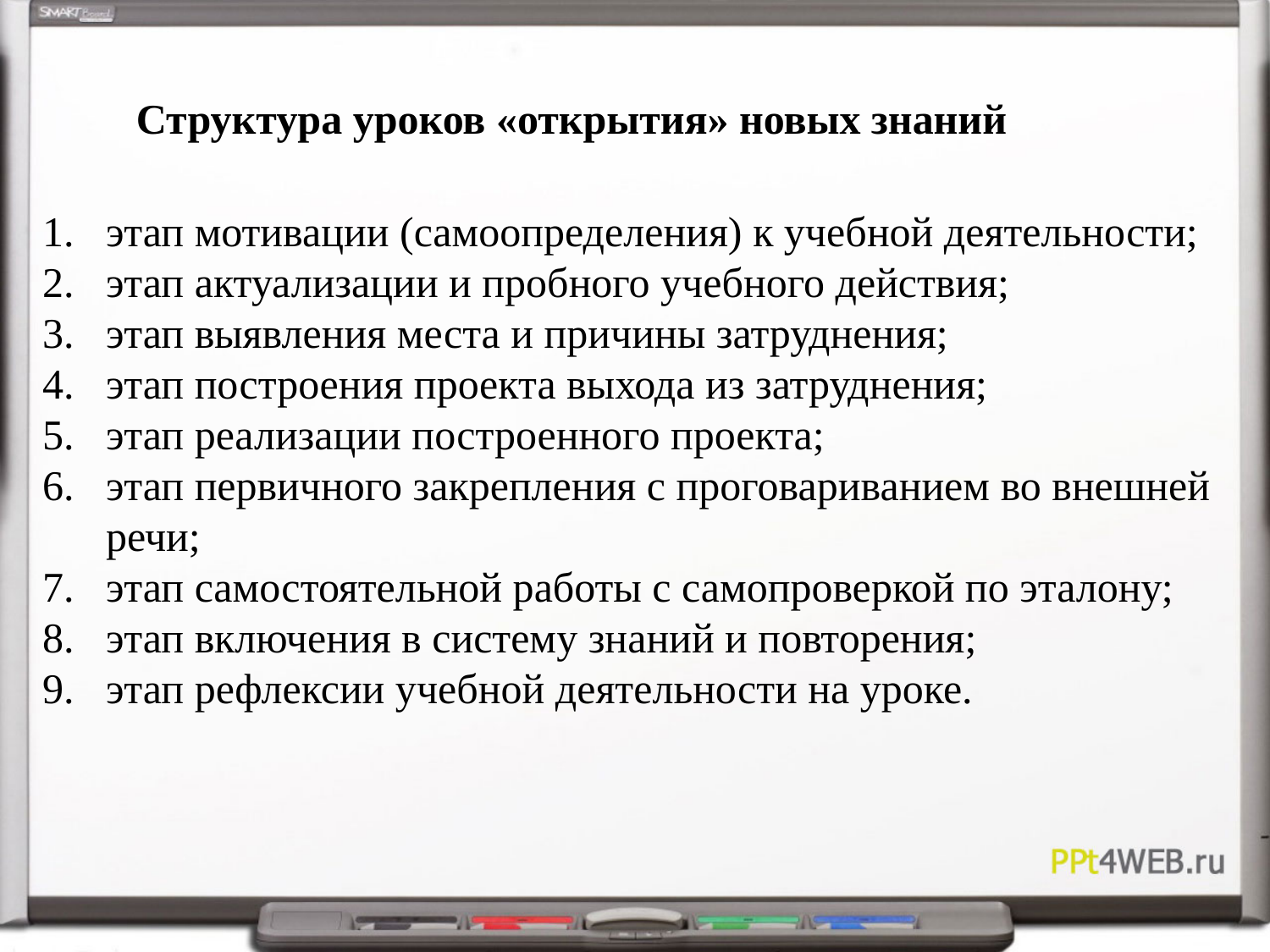

Структура уроков «открытия» новых знаний
этап мотивации (самоопределения) к учебной деятельности;
этап актуализации и пробного учебного действия;
этап выявления места и причины затруднения;
этап построения проекта выхода из затруднения;
этап реализации построенного проекта;
этап первичного закрепления с проговариванием во внешней речи;
этап самостоятельной работы с самопроверкой по эталону;
этап включения в систему знаний и повторения;
этап рефлексии учебной деятельности на уроке.